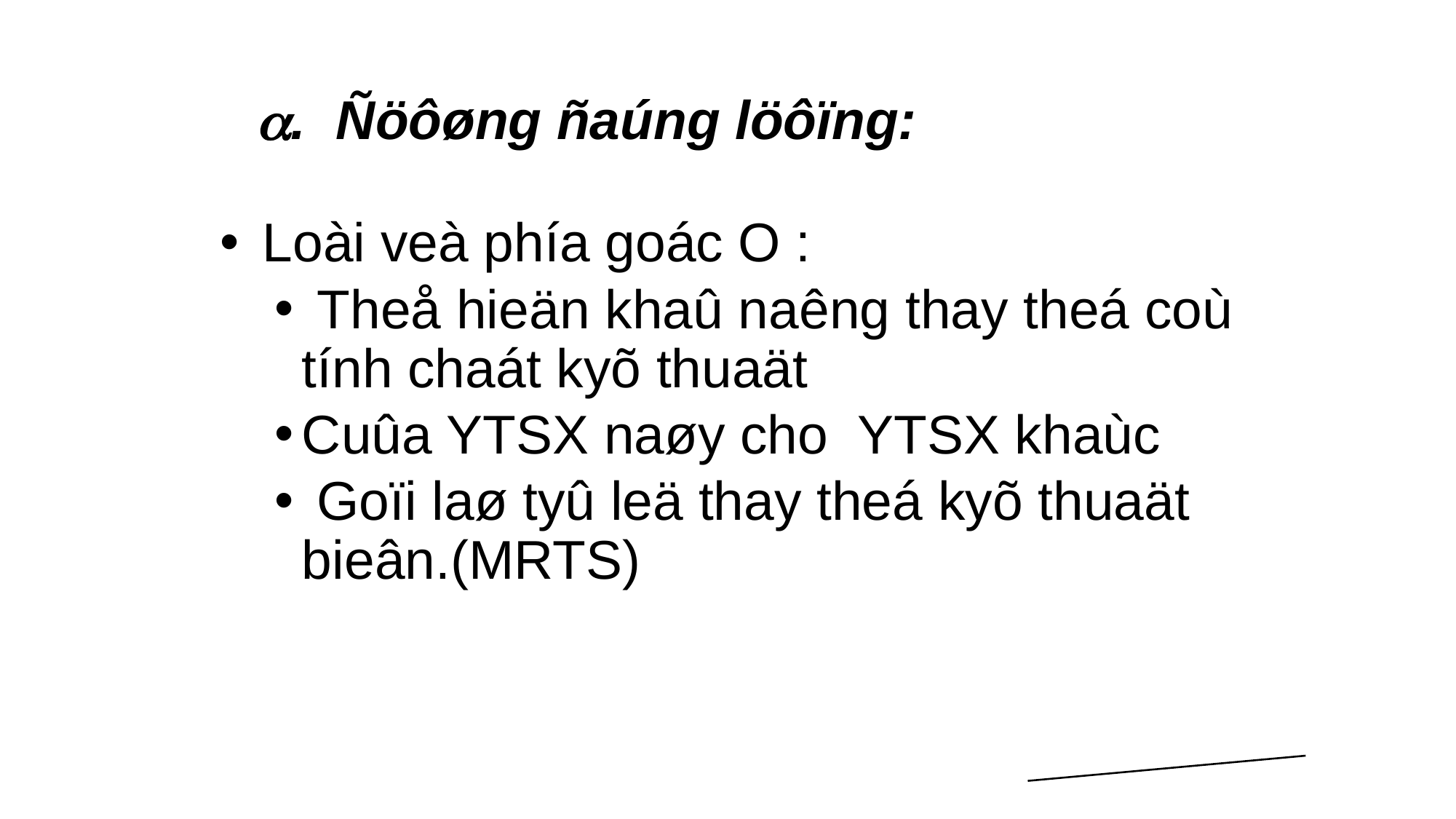

# α.  Ñöôøng ñaúng löôïng:
 Loài veà phía goác O :
 Theå hieän khaû naêng thay theá coù tính chaát kyõ thuaät
Cuûa YTSX naøy cho  YTSX khaùc
 Goïi laø tyû leä thay theá kyõ thuaät bieân.(MRTS)